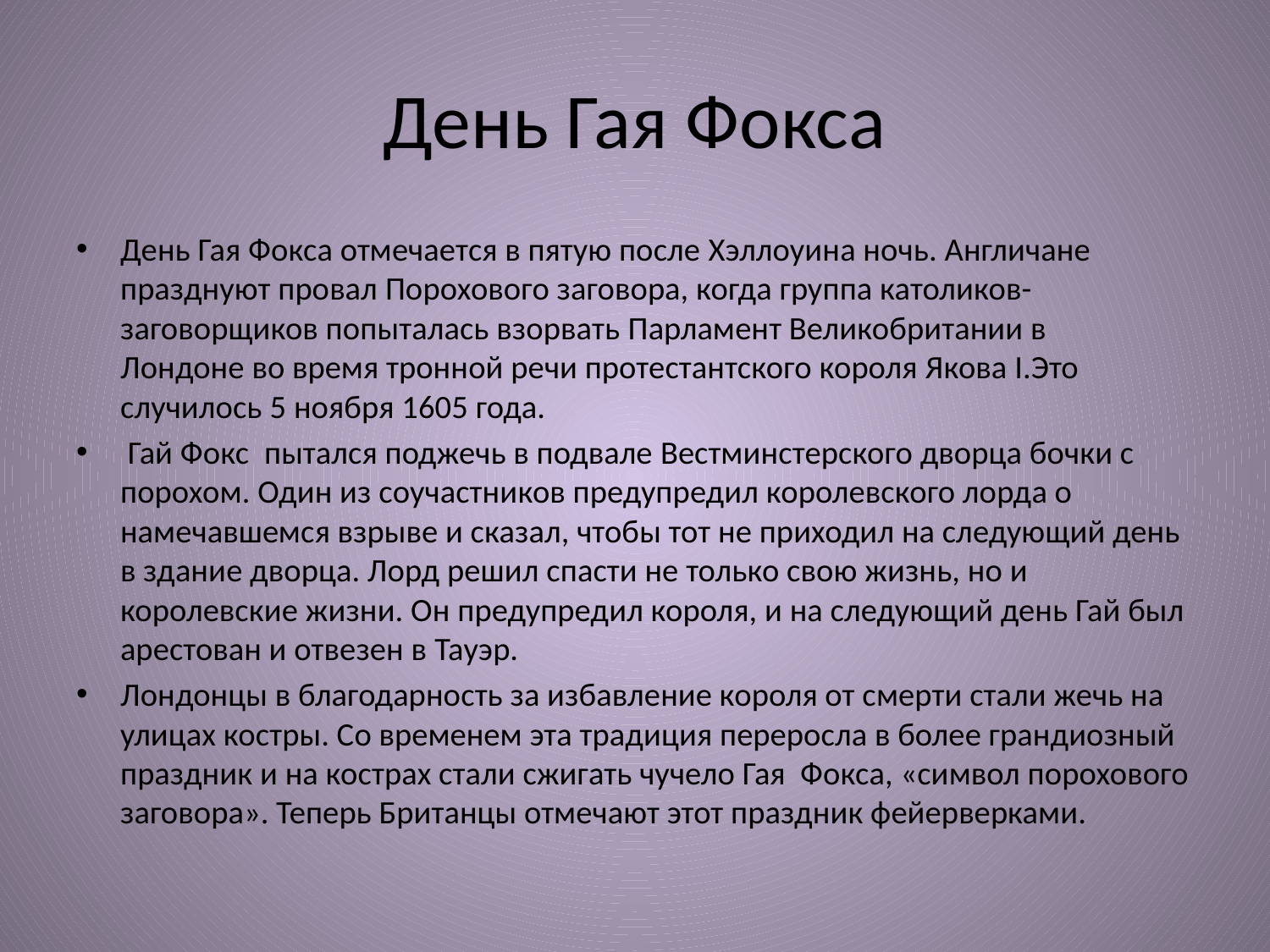

# День Гая Фокса
День Гая Фокса отмечается в пятую после Хэллоуина ночь. Англичане празднуют провал Порохового заговора, когда группа католиков-заговорщиков попыталась взорвать Парламент Великобритании в Лондоне во время тронной речи протестантского короля Якова I.Это случилось 5 ноября 1605 года.
 Гай Фокс  пытался поджечь в подвале Вестминстерского дворца бочки с порохом. Один из соучастников предупредил королевского лорда о намечавшемся взрыве и сказал, чтобы тот не приходил на следующий день в здание дворца. Лорд решил спасти не только свою жизнь, но и королевские жизни. Он предупредил короля, и на следующий день Гай был арестован и отвезен в Тауэр.
Лондонцы в благодарность за избавление короля от смерти стали жечь на улицах костры. Со временем эта традиция переросла в более грандиозный праздник и на кострах стали сжигать чучело Гая  Фокса, «символ порохового заговора». Теперь Британцы отмечают этот праздник фейерверками.